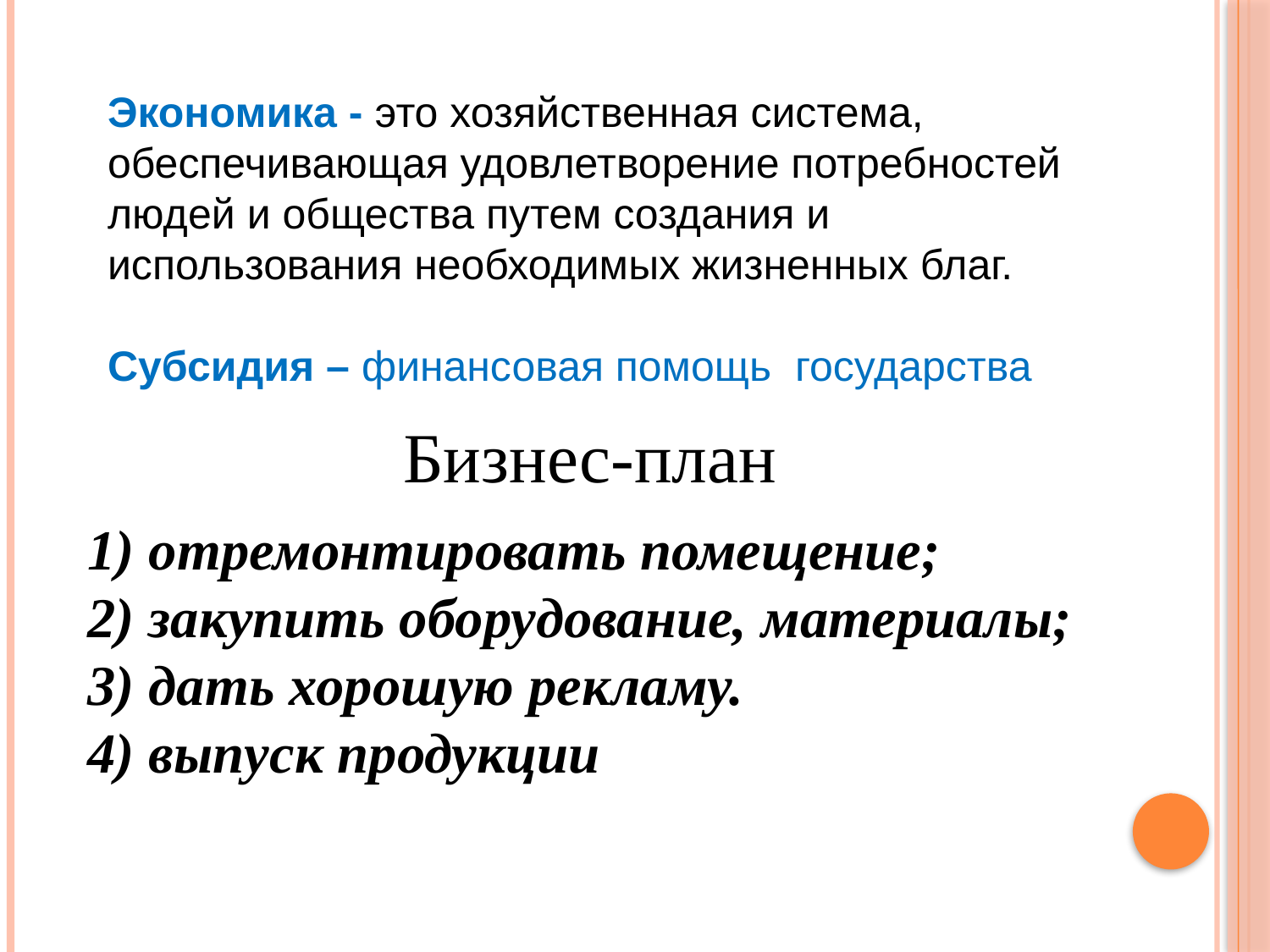

Экономика - это хозяйственная система, обеспечивающая удовлетворение потребностей людей и общества путем создания и использования необходимых жизненных благ.

Субсидия – финансовая помощь  государства

Бизнес-план
1) отремонтировать помещение;
2) закупить оборудование, материалы;
3) дать хорошую рекламу.
4) выпуск продукции